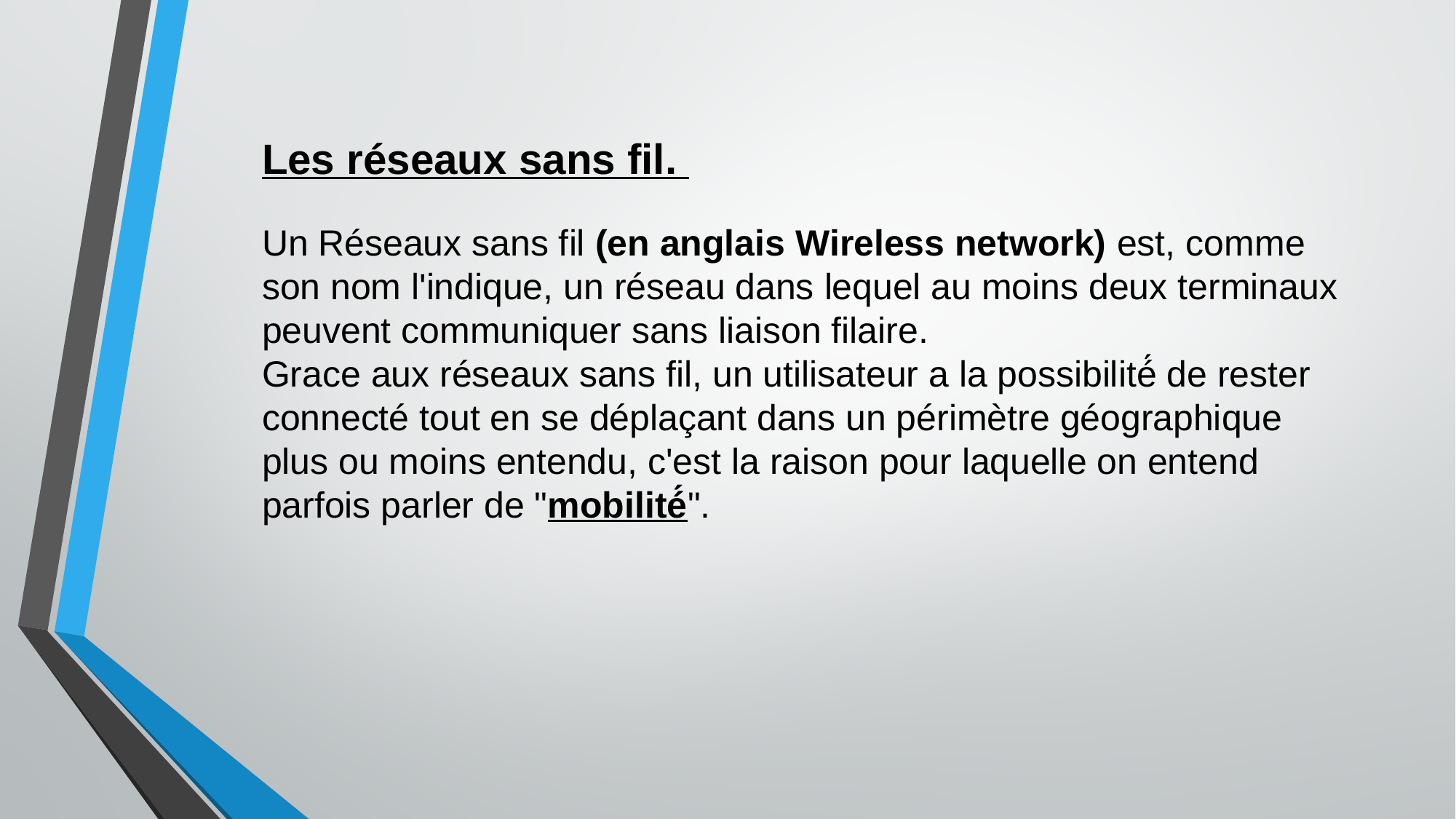

Les réseaux sans fil.

Un Réseaux sans fil (en anglais Wireless network) est, comme son nom l'indique, un réseau dans lequel au moins deux terminaux peuvent communiquer sans liaison filaire.
Grace aux réseaux sans fil, un utilisateur a la possibilité́ de rester connecté tout en se déplaçant dans un périmètre géographique plus ou moins entendu, c'est la raison pour laquelle on entend parfois parler de "mobilité́".